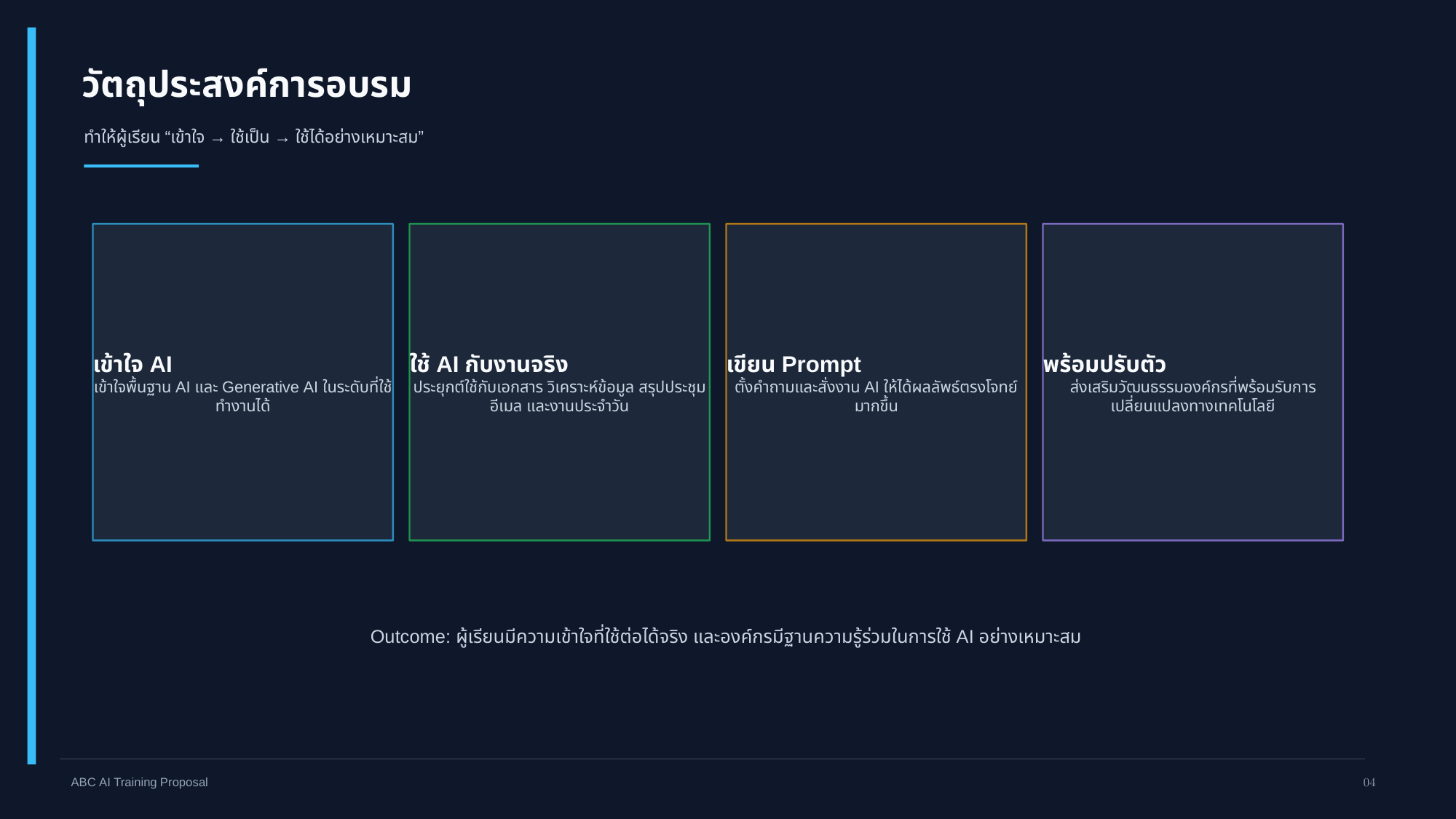

วัตถุประสงค์การอบรม
ทำให้ผู้เรียน “เข้าใจ → ใช้เป็น → ใช้ได้อย่างเหมาะสม”

เข้าใจ AI
เข้าใจพื้นฐาน AI และ Generative AI ในระดับที่ใช้ทำงานได้
ใช้ AI กับงานจริง
ประยุกต์ใช้กับเอกสาร วิเคราะห์ข้อมูล สรุปประชุม อีเมล และงานประจำวัน
เขียน Prompt
ตั้งคำถามและสั่งงาน AI ให้ได้ผลลัพธ์ตรงโจทย์มากขึ้น
พร้อมปรับตัว
ส่งเสริมวัฒนธรรมองค์กรที่พร้อมรับการเปลี่ยนแปลงทางเทคโนโลยี
Outcome: ผู้เรียนมีความเข้าใจที่ใช้ต่อได้จริง และองค์กรมีฐานความรู้ร่วมในการใช้ AI อย่างเหมาะสม

ABC AI Training Proposal
04